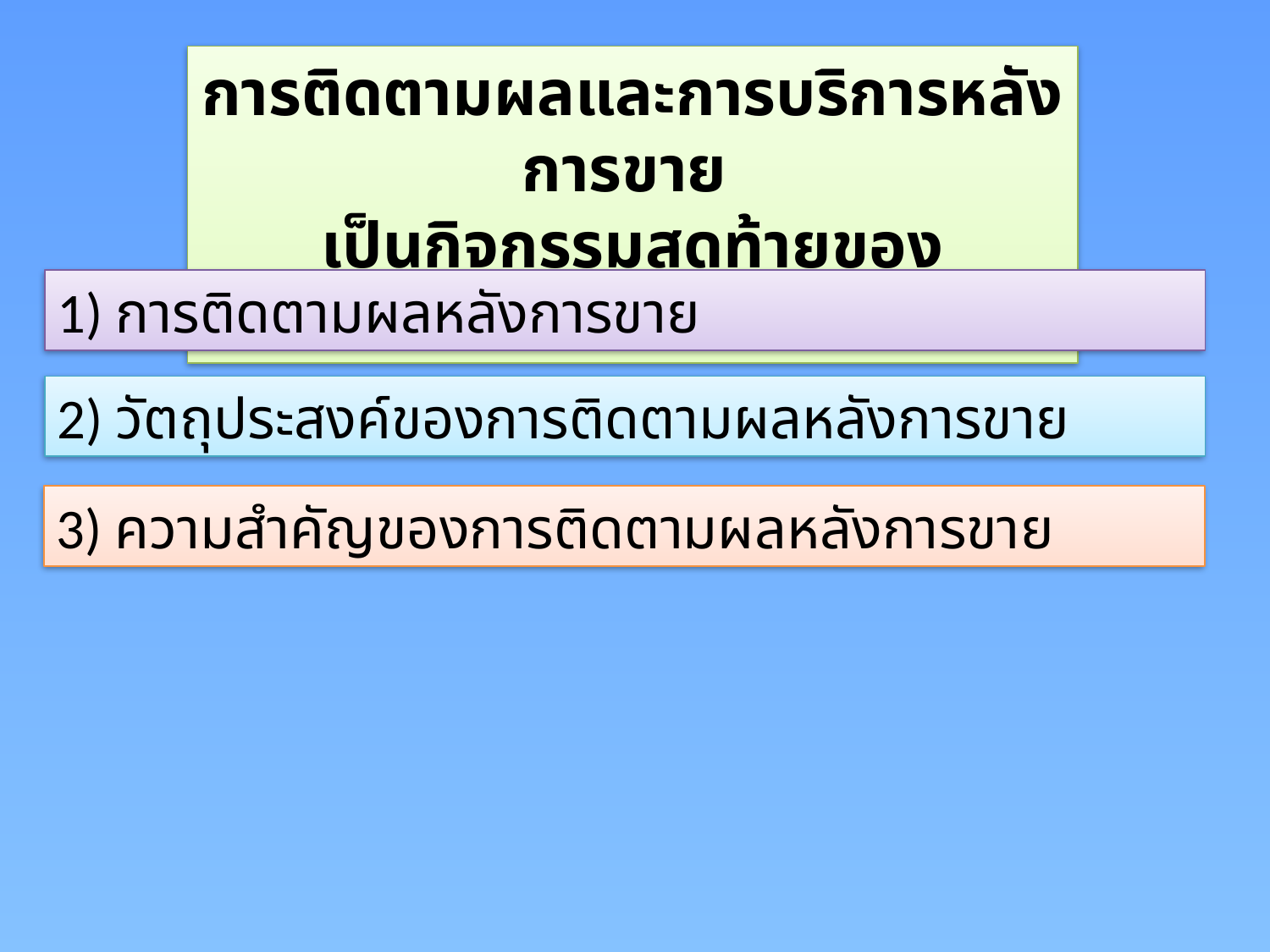

การติดตามผลและการบริการหลังการขาย
เป็นกิจกรรมสุดท้ายของกระบวนการขาย
1) การติดตามผลหลังการขาย
2) วัตถุประสงค์ของการติดตามผลหลังการขาย
3) ความสำคัญของการติดตามผลหลังการขาย